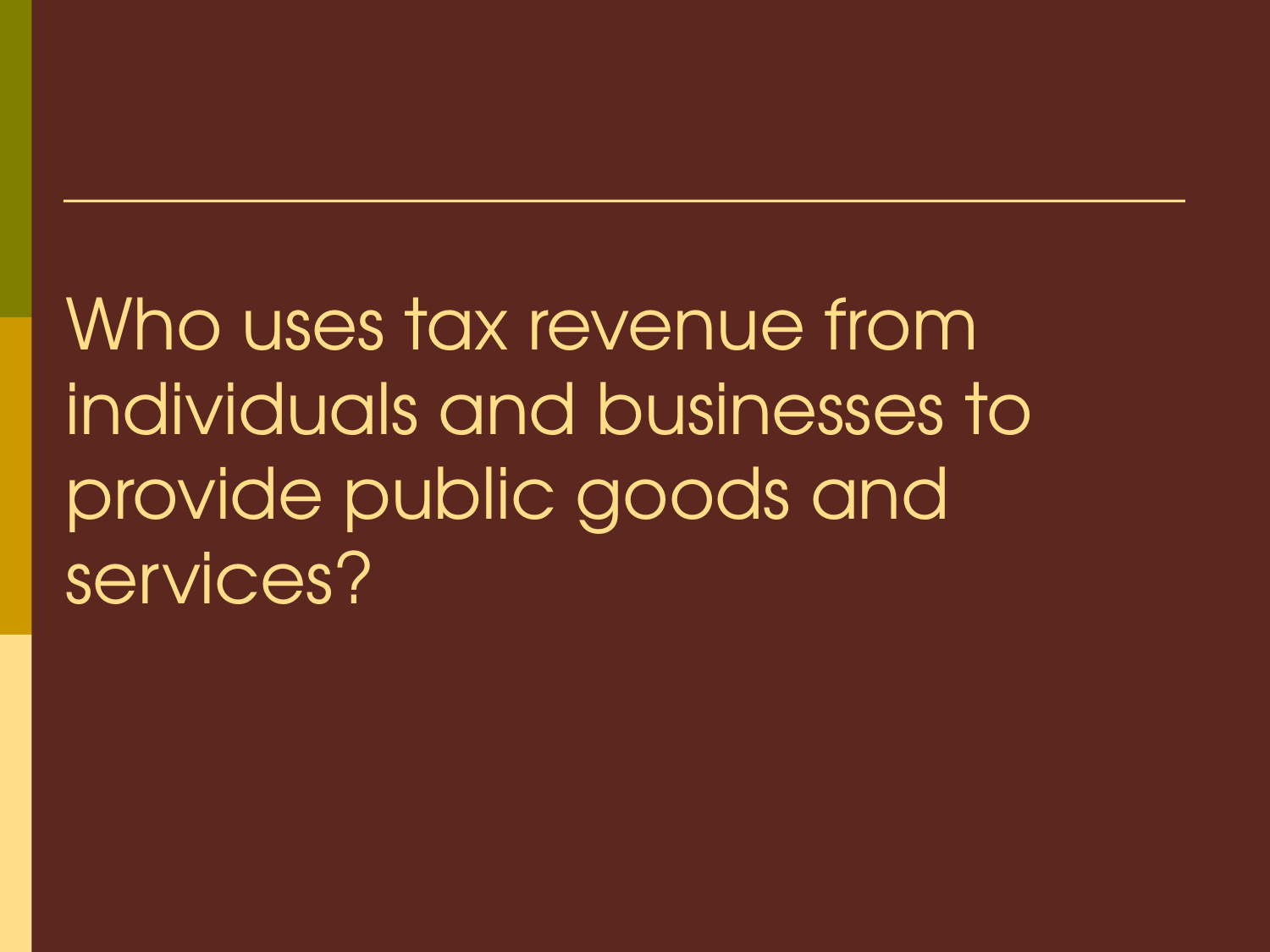

# Who uses tax revenue from individuals and businesses to provide public goods and services?